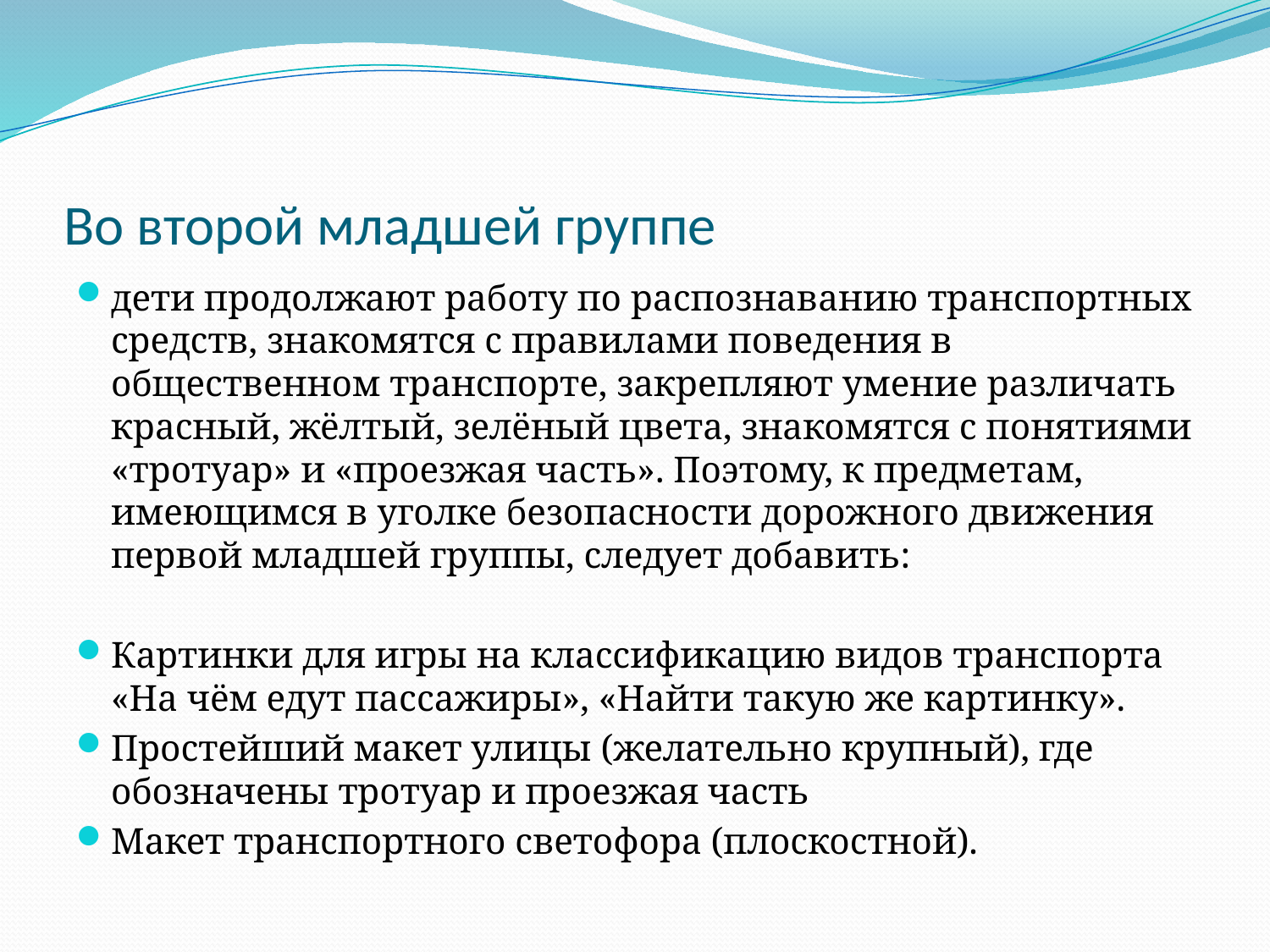

# Во второй младшей группе
дети продолжают работу по распознаванию транспортных средств, знакомятся с правилами поведения в общественном транспорте, закрепляют умение различать красный, жёлтый, зелёный цвета, знакомятся с понятиями «тротуар» и «проезжая часть». Поэтому, к предметам, имеющимся в уголке безопасности дорожного движения первой младшей группы, следует добавить:

Картинки для игры на классификацию видов транспорта «На чём едут пассажиры», «Найти такую же картинку».
Простейший макет улицы (желательно крупный), где обозначены тротуар и проезжая часть
Макет транспортного светофора (плоскостной).